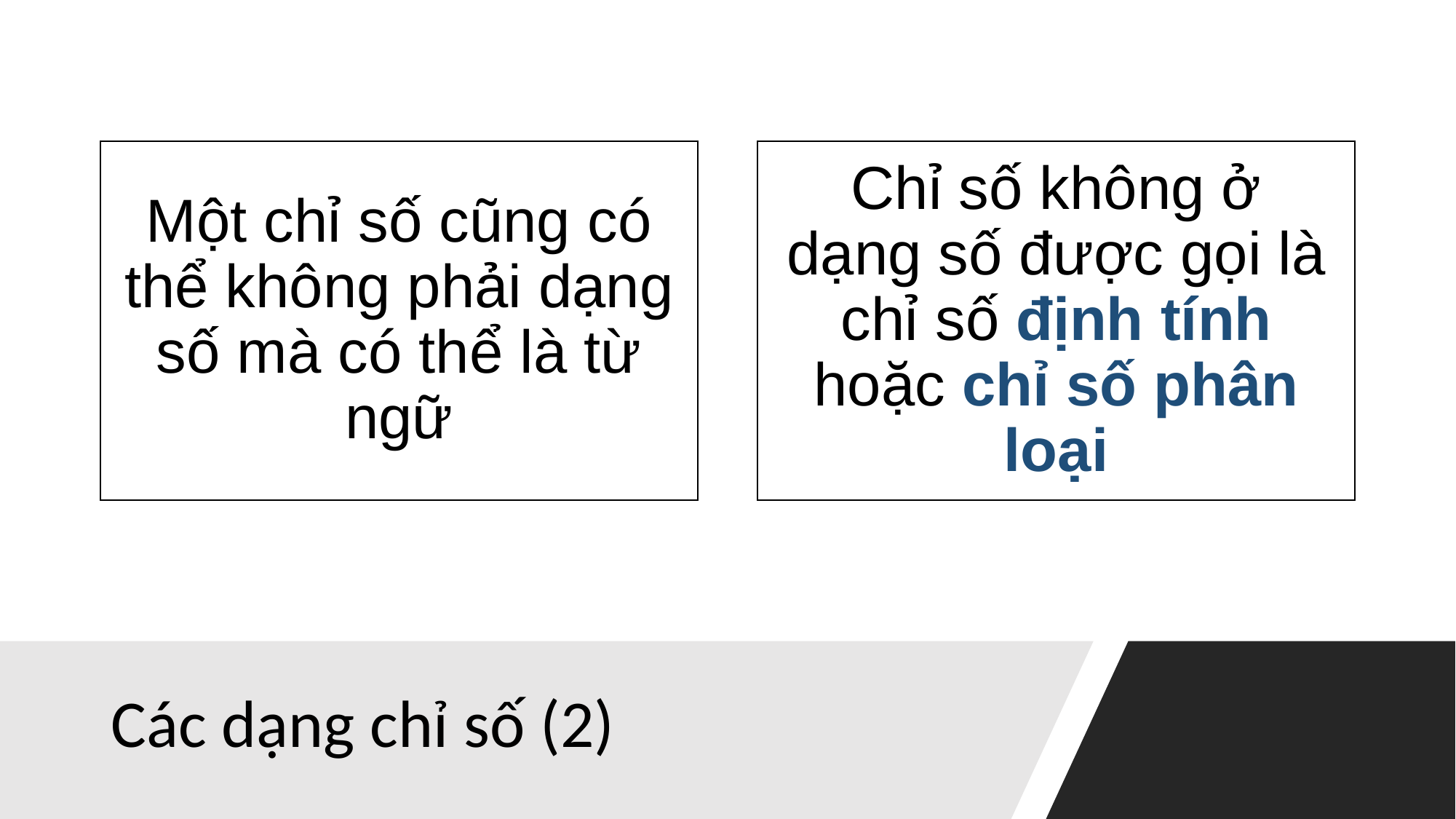

Một chỉ số cũng có thể không phải dạng số mà có thể là từ ngữ
Chỉ số không ở dạng số được gọi là chỉ số định tính hoặc chỉ số phân loại

# Các dạng chỉ số (2)
16